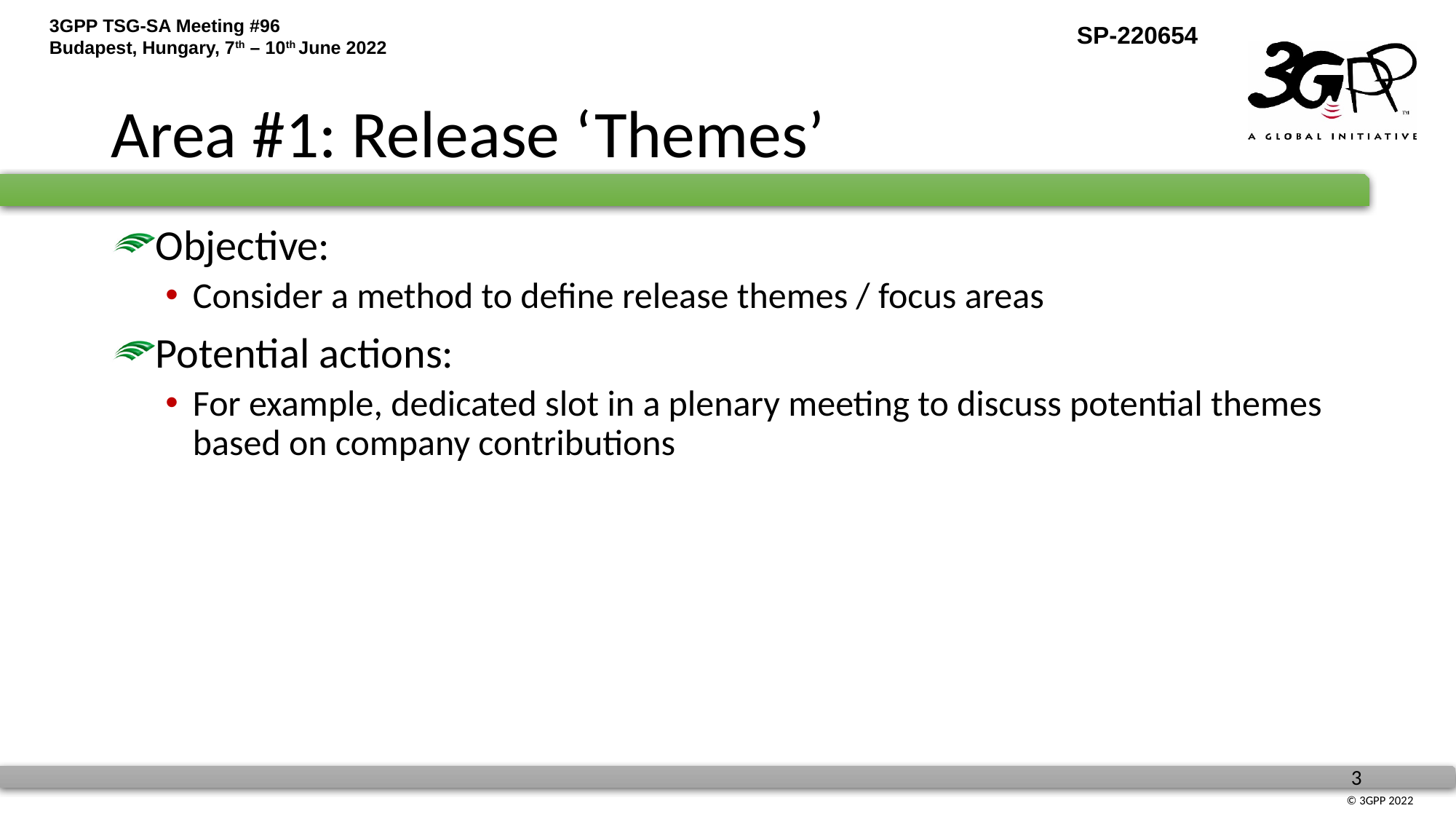

# Area #1: Release ‘Themes’
Objective:
Consider a method to define release themes / focus areas
Potential actions:
For example, dedicated slot in a plenary meeting to discuss potential themes based on company contributions